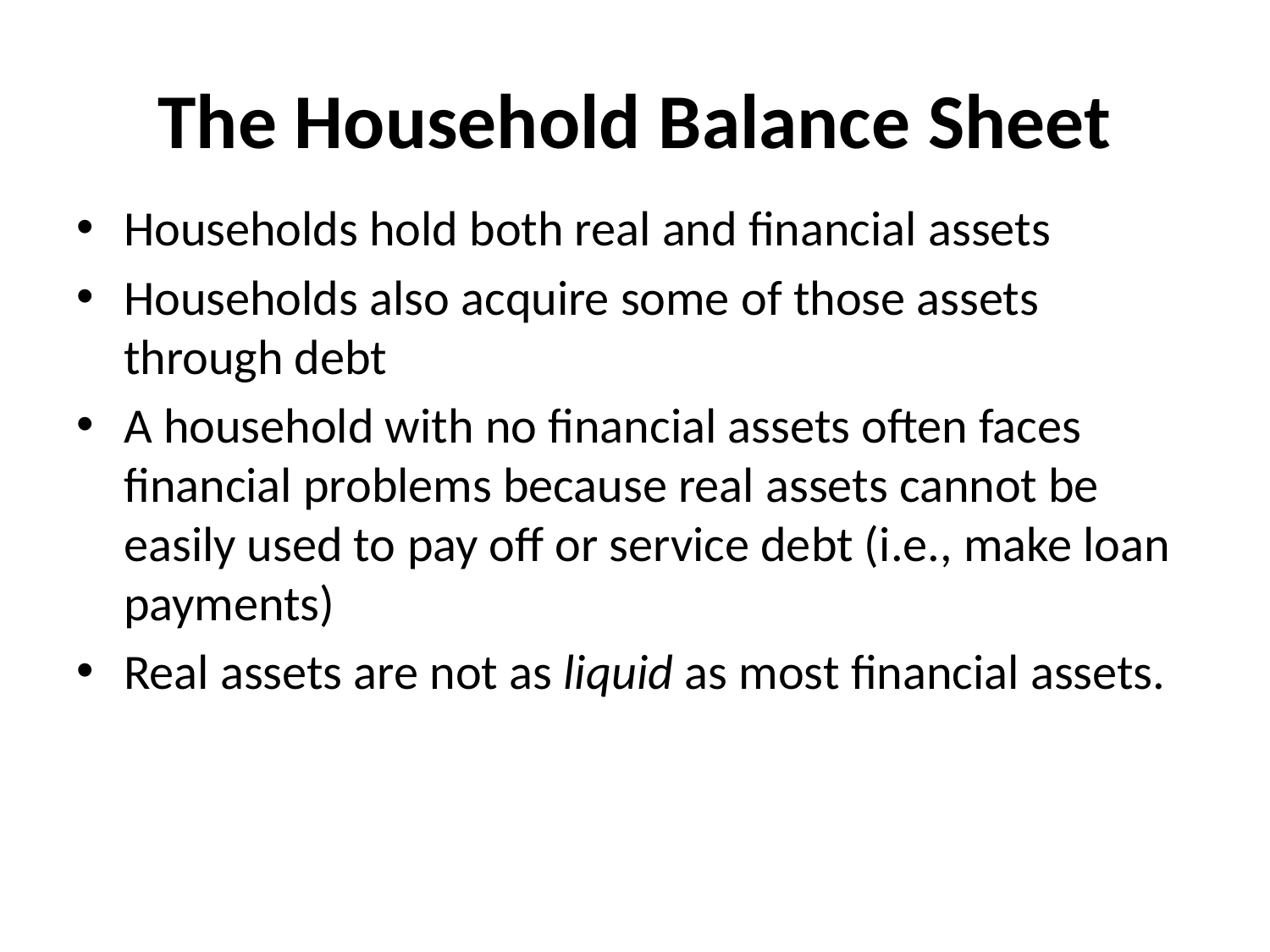

# The Household Balance Sheet
Households hold both real and financial assets
Households also acquire some of those assets through debt
A household with no financial assets often faces financial problems because real assets cannot be easily used to pay off or service debt (i.e., make loan payments)
Real assets are not as liquid as most financial assets.
Booth/Cleary Introduction to Corporate Finance, Second Edition
6